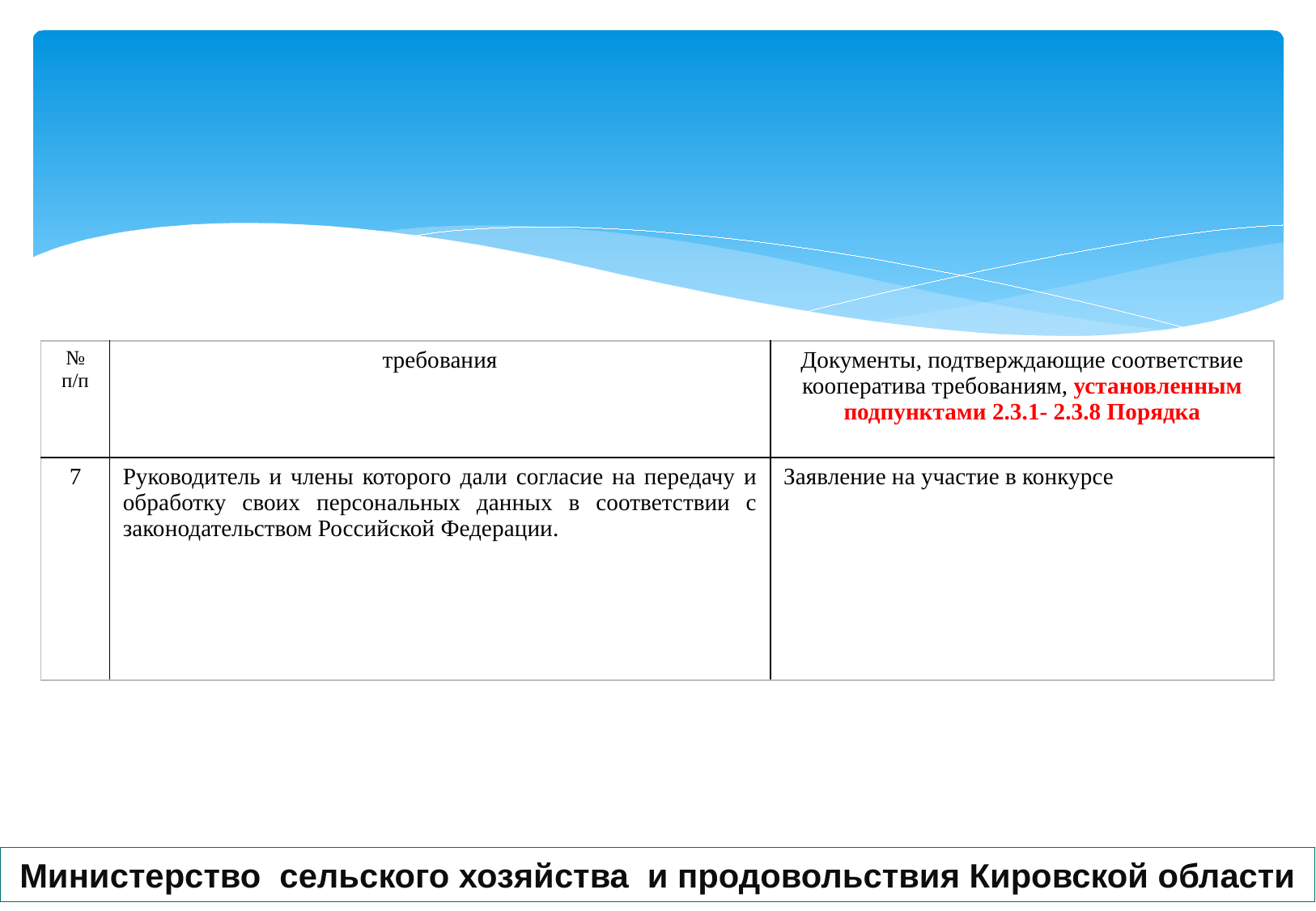

| № п/п | требования | Документы, подтверждающие соответствие кооператива требованиям, установленным подпунктами 2.3.1- 2.3.8 Порядка |
| --- | --- | --- |
| 7 | Руководитель и члены которого дали согласие на передачу и обработку своих персональных данных в соответствии с законодательством Российской Федерации. | Заявление на участие в конкурсе |
Министерство  сельского хозяйства  и продовольствия Кировской области